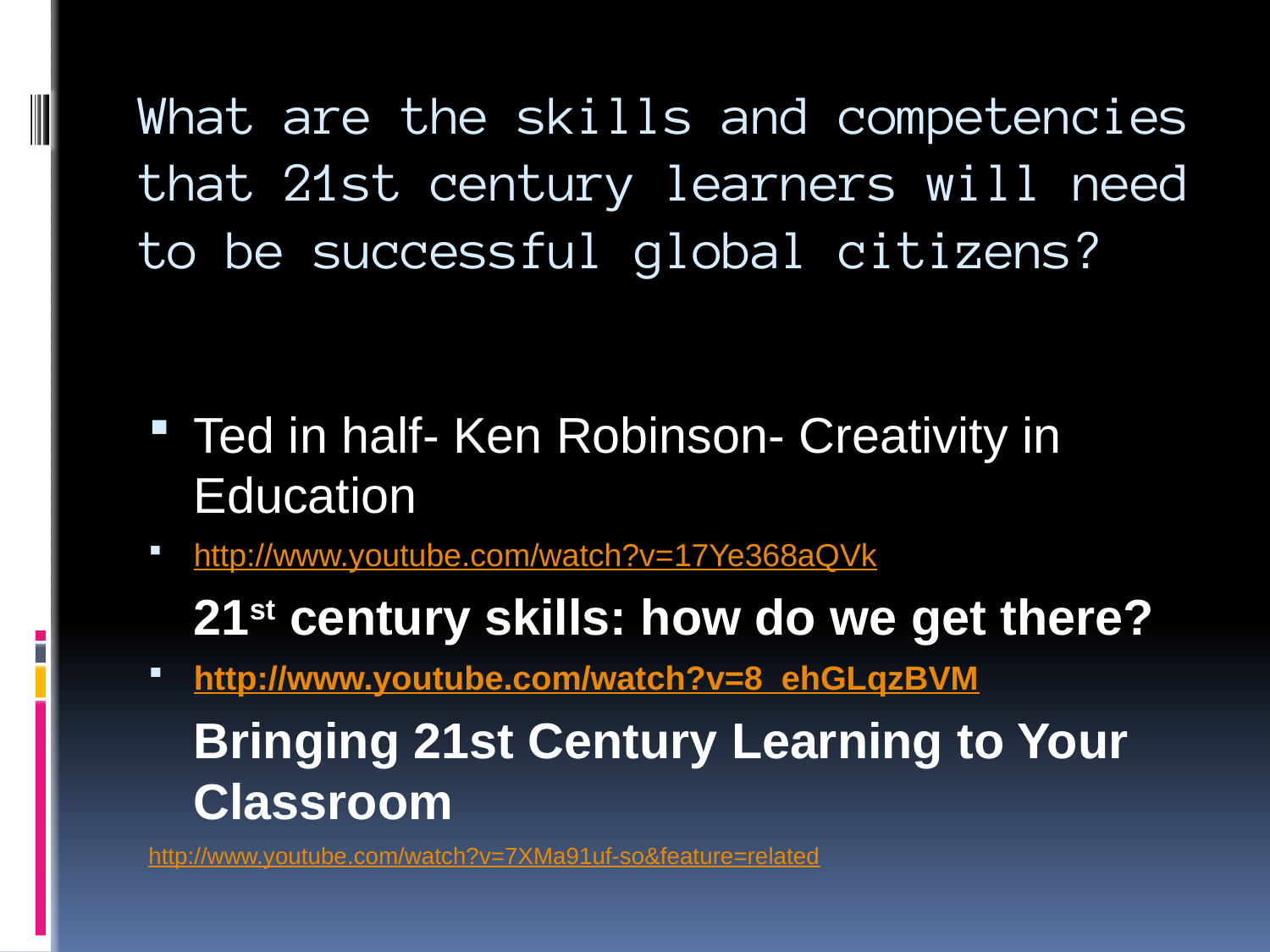

# What are the skills and competencies that 21st century learners will need to be successful global citizens?
Ted in half- Ken Robinson- Creativity in Education
http://www.youtube.com/watch?v=17Ye368aQVk
	21st century skills: how do we get there?
http://www.youtube.com/watch?v=8_ehGLqzBVM
	Bringing 21st Century Learning to Your Classroom
	http://www.youtube.com/watch?v=7XMa91uf-so&feature=related